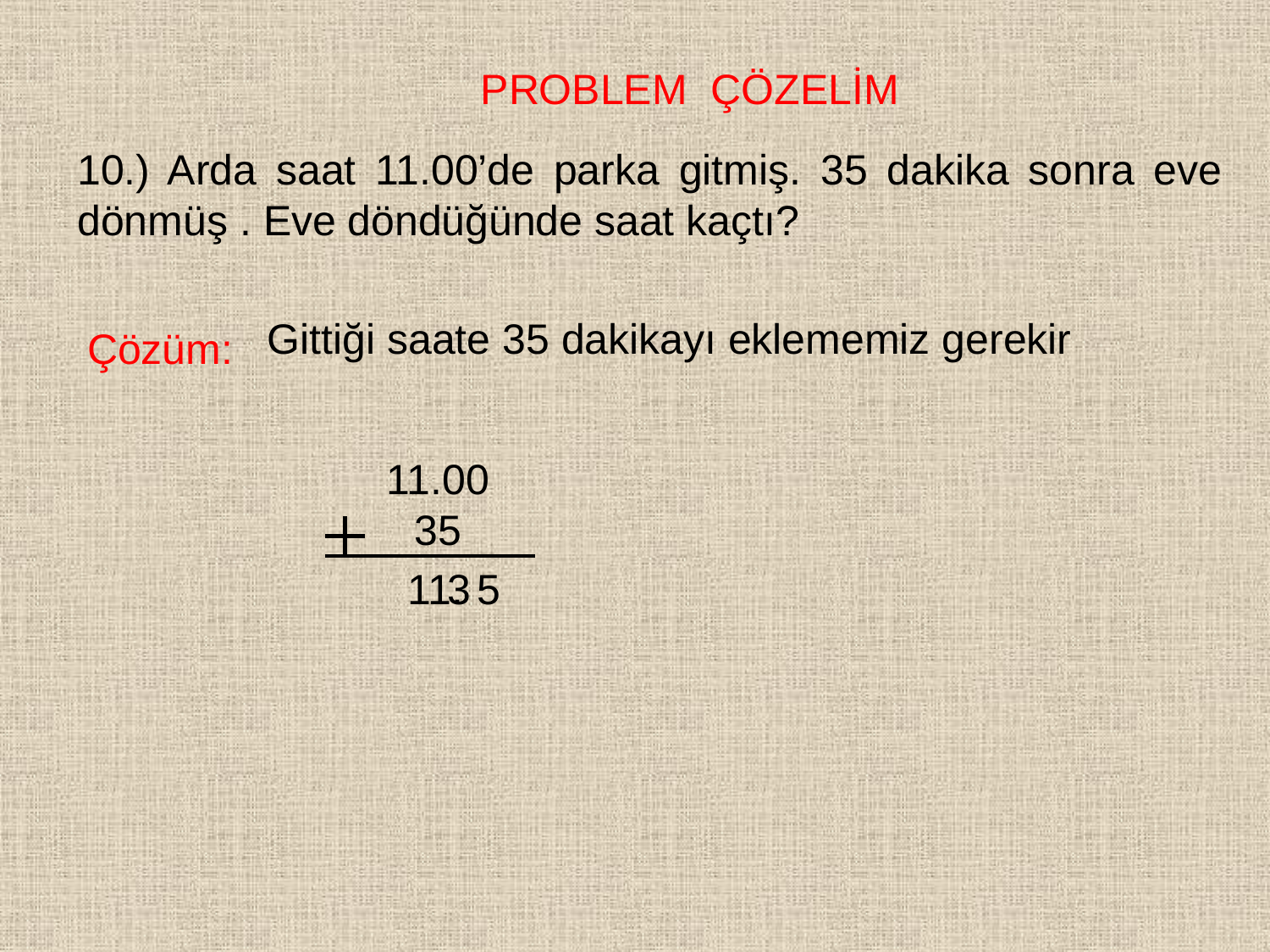

PROBLEM  ÇÖZELİM
10.) Arda saat 11.00’de parka gitmiş. 35 dakika sonra eve dönmüş . Eve döndüğünde saat kaçtı?
Gittiği saate 35 dakikayı eklememiz gerekir
Çözüm:
     11.00
        35

11.
3
5